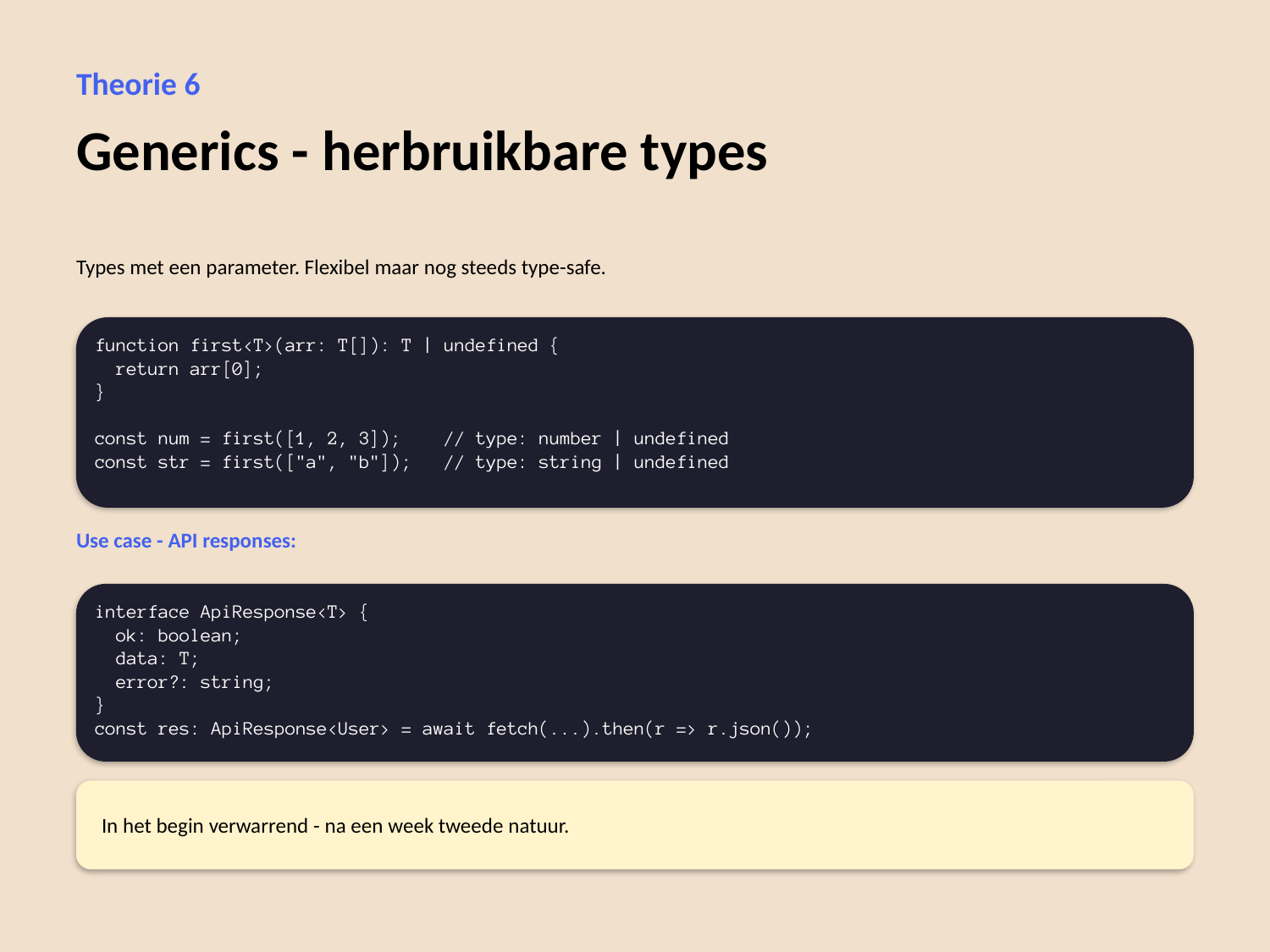

Theorie 6
Generics - herbruikbare types
Types met een parameter. Flexibel maar nog steeds type-safe.

function first<T>(arr: T[]): T | undefined {
  return arr[0];
}

const num = first([1, 2, 3]);    // type: number | undefined
const str = first(["a", "b"]);   // type: string | undefined
Use case - API responses:

interface ApiResponse<T> {
  ok: boolean;
  data: T;
  error?: string;
}
const res: ApiResponse<User> = await fetch(...).then(r => r.json());

In het begin verwarrend - na een week tweede natuur.